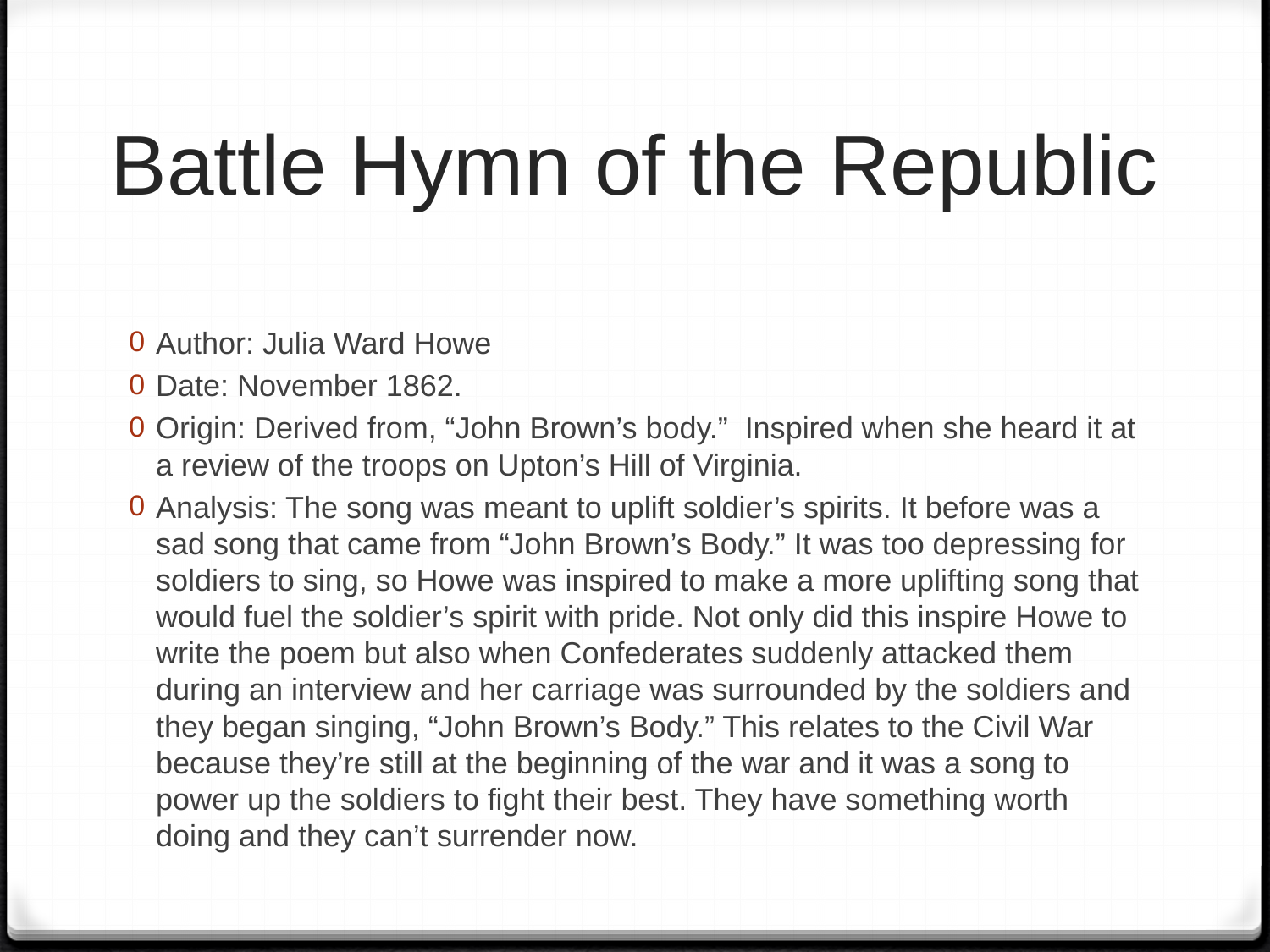

# Battle Hymn of the Republic
Author: Julia Ward Howe
Date: November 1862.
Origin: Derived from, “John Brown’s body.”  Inspired when she heard it at a review of the troops on Upton’s Hill of Virginia.
Analysis: The song was meant to uplift soldier’s spirits. It before was a sad song that came from “John Brown’s Body.” It was too depressing for soldiers to sing, so Howe was inspired to make a more uplifting song that would fuel the soldier’s spirit with pride. Not only did this inspire Howe to write the poem but also when Confederates suddenly attacked them during an interview and her carriage was surrounded by the soldiers and they began singing, “John Brown’s Body.” This relates to the Civil War because they’re still at the beginning of the war and it was a song to power up the soldiers to fight their best. They have something worth doing and they can’t surrender now.